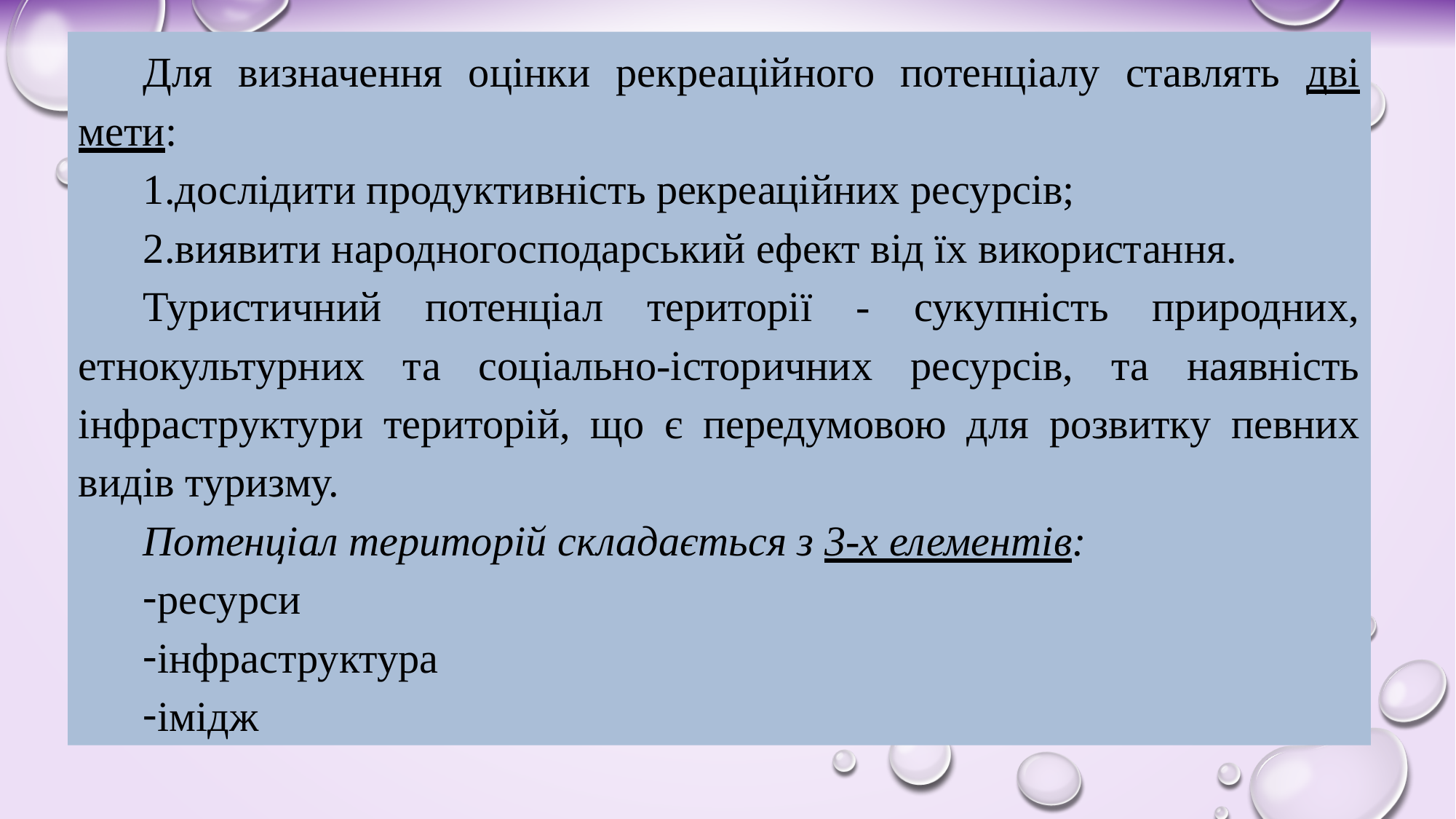

Для визначення оцінки рекреаційного потенціалу ставлять дві мети:
дослідити продуктивність рекреаційних ресурсів;
виявити народногосподарський ефект від їх використання.
Туристичний потенціал території - сукупність природних, етнокультурних та соціально-історичних ресурсів, та наявність інфраструктури територій, що є передумовою для розвитку певних видів туризму.
Потенціал територій складається з 3-х елементів:
ресурси
інфраструктура
імідж